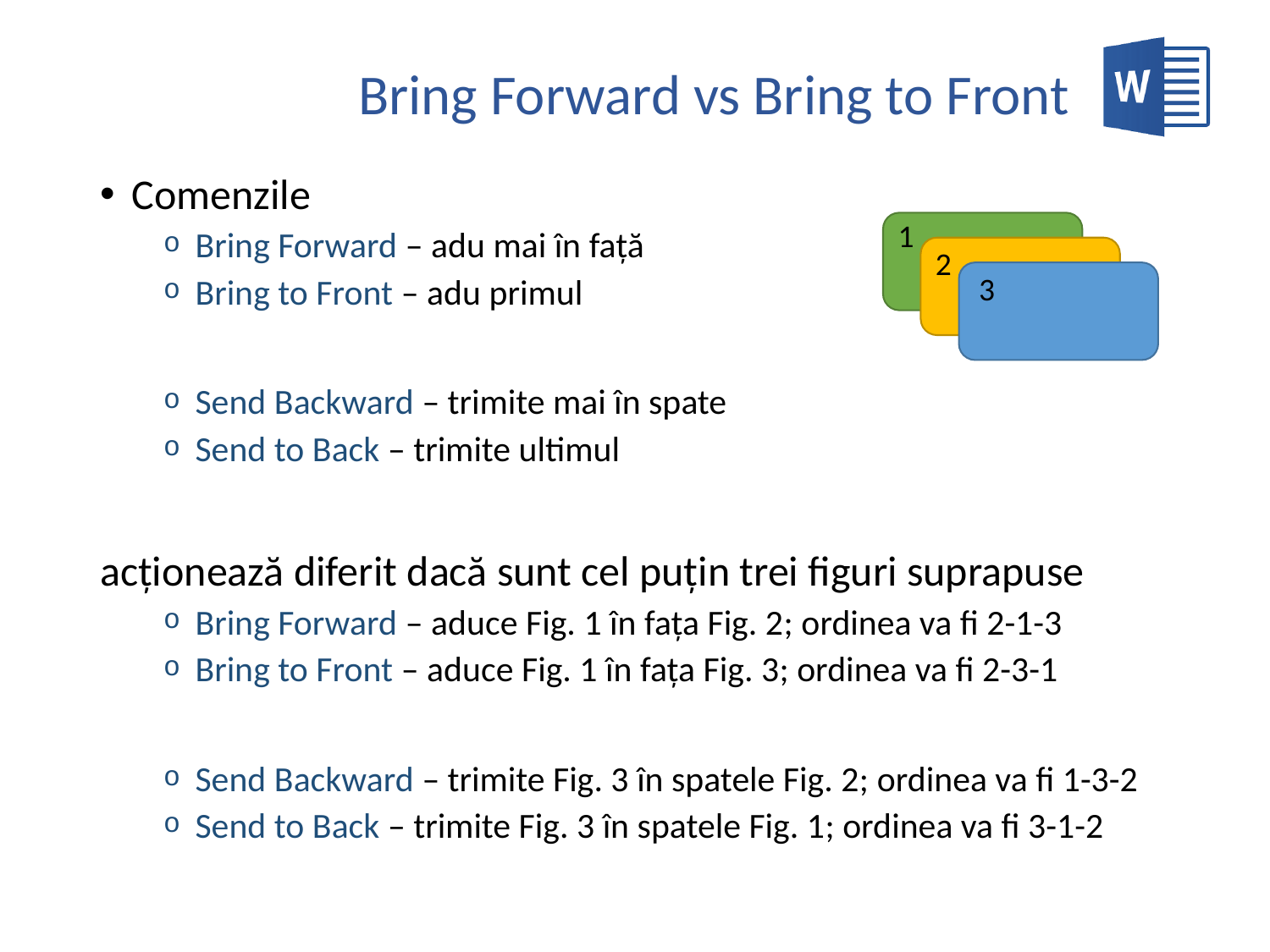

# Bring Forward vs Bring to Front
Comenzile
Bring Forward – adu mai în faţă
Bring to Front – adu primul

Send Backward – trimite mai în spate
Send to Back – trimite ultimul

acţionează diferit dacă sunt cel puţin trei figuri suprapuse
Bring Forward – aduce Fig. 1 în faţa Fig. 2; ordinea va fi 2-1-3
Bring to Front – aduce Fig. 1 în faţa Fig. 3; ordinea va fi 2-3-1

Send Backward – trimite Fig. 3 în spatele Fig. 2; ordinea va fi 1-3-2
Send to Back – trimite Fig. 3 în spatele Fig. 1; ordinea va fi 3-1-2

1

2

3